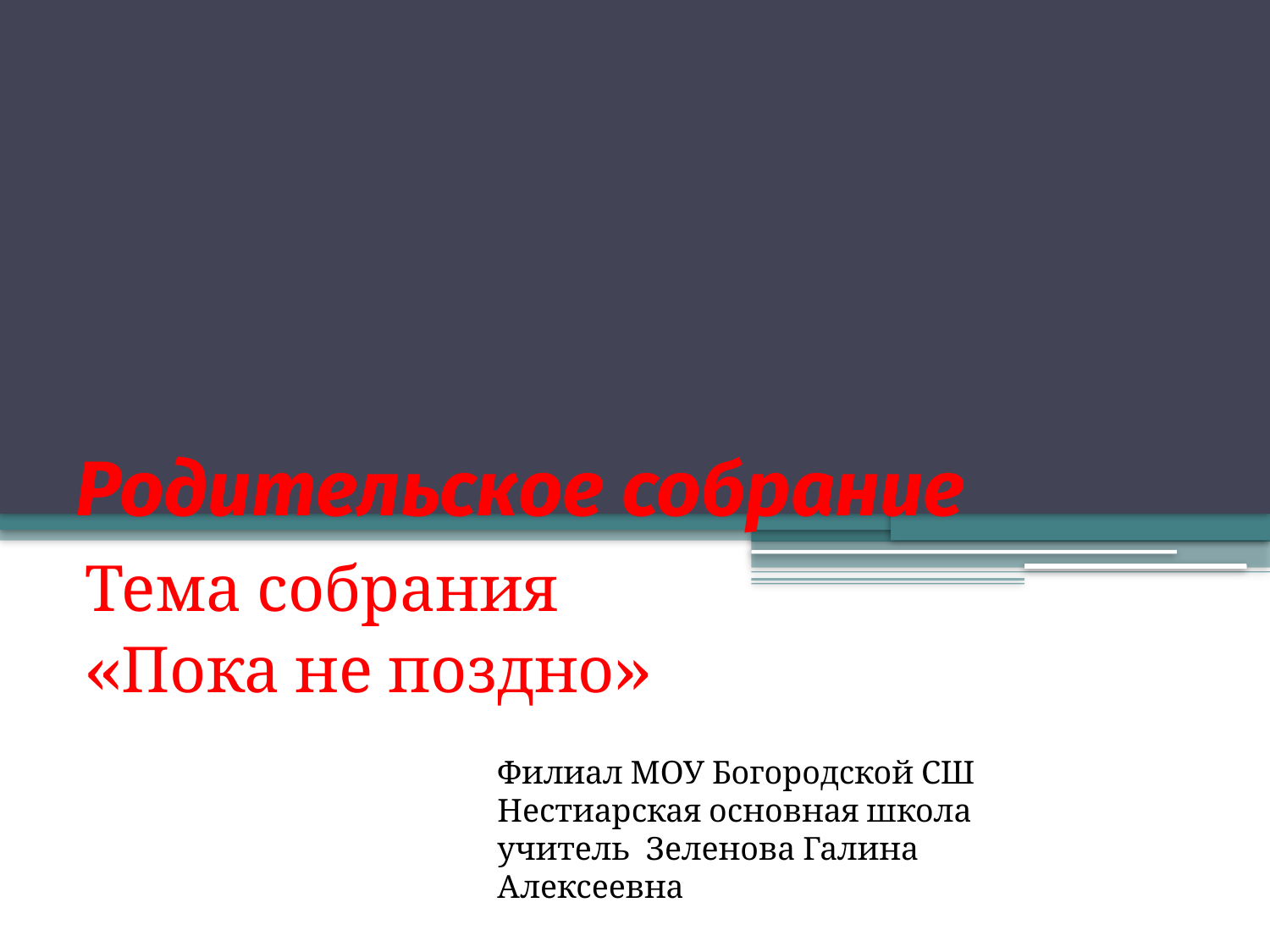

# Родительское собрание
Тема собрания
«Пока не поздно»
Филиал МОУ Богородской СШ Нестиарская основная школа
учитель  Зеленова Галина Алексеевна